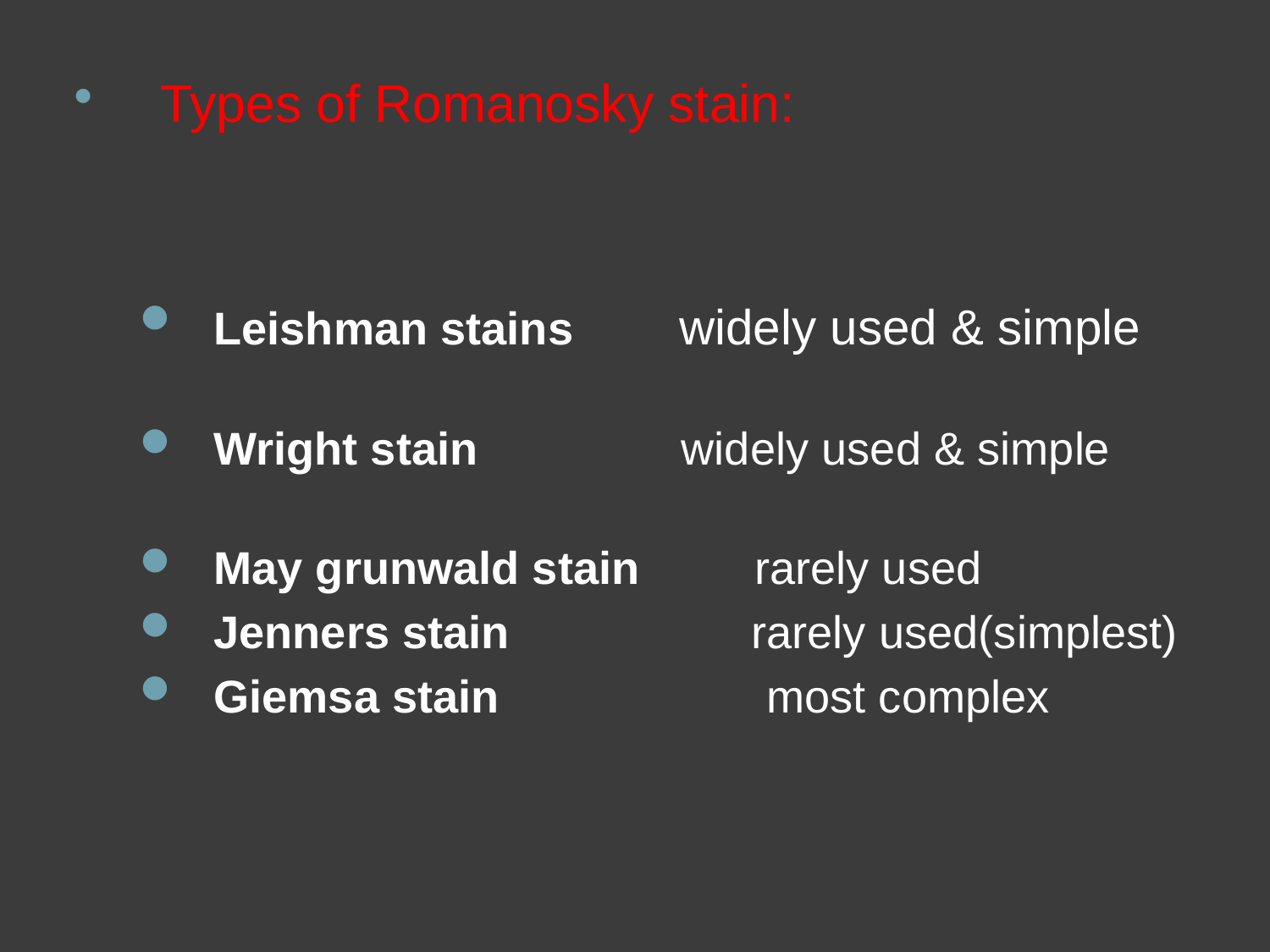

Types of Romanosky stain:

Leishman stains        widely used & simple
Wright stain                widely used & simple
May grunwald stain         rarely used
Jenners stain                   rarely used(simplest)
Giemsa stain                     most complex